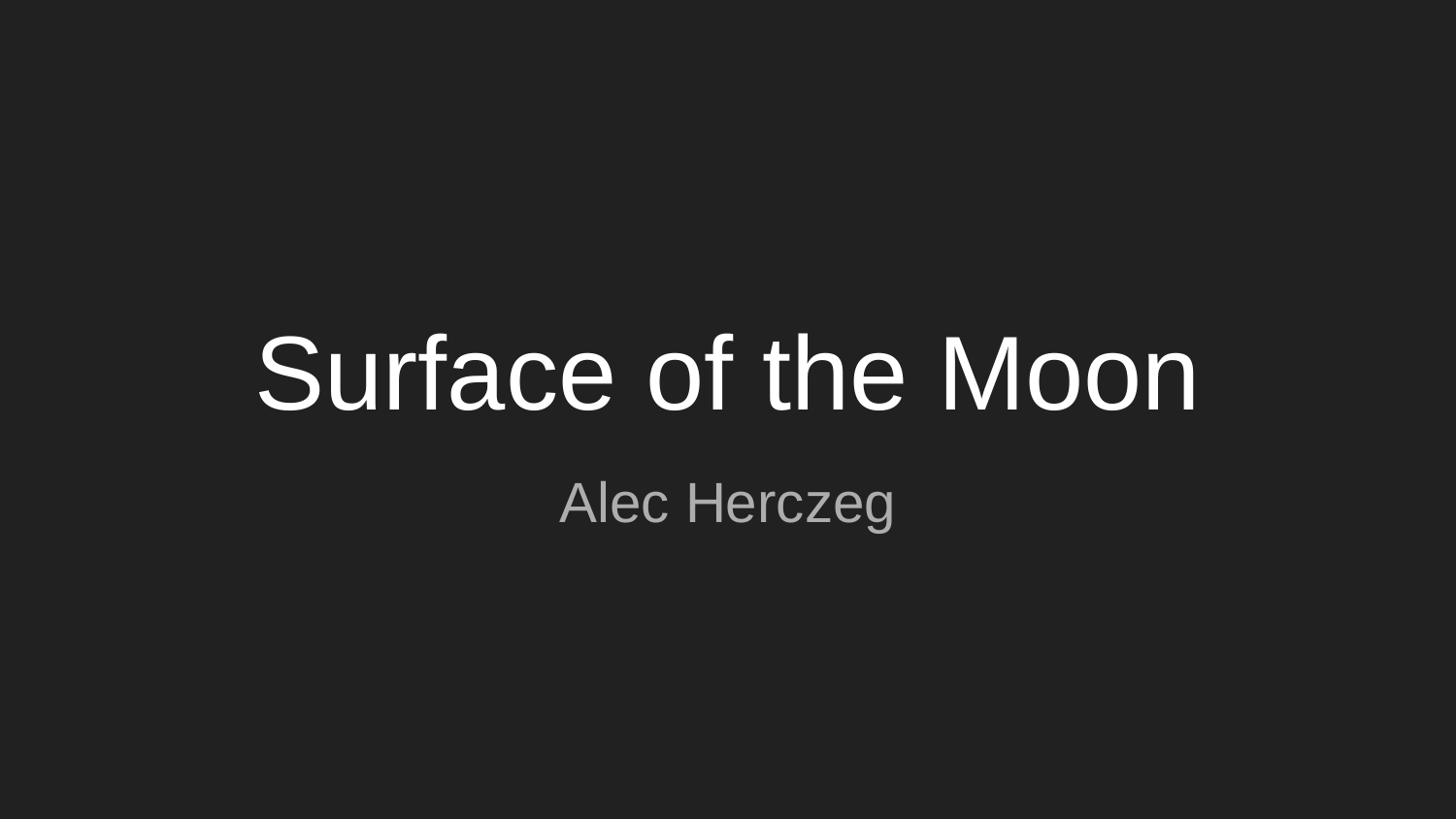

# Surface of the Moon
Alec Herczeg